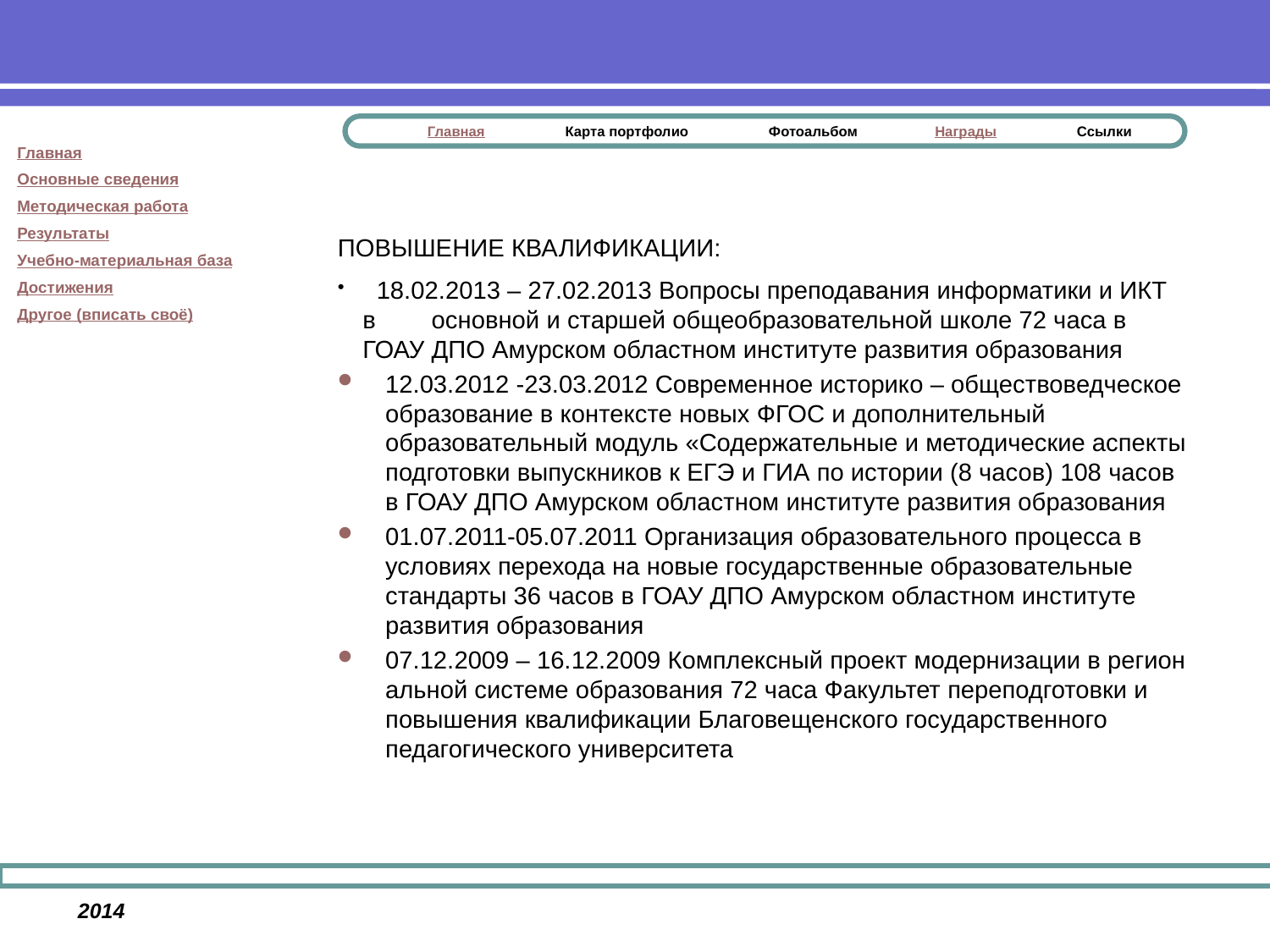

#
ПОВЫШЕНИЕ КВАЛИФИКАЦИИ:
  18.02.2013 – 27.02.2013 Вопросы преподавания информатики и ИКТ в        основной и старшей общеобразовательной школе 72 часа в ГОАУ ДПО Амурском областном институте развития образования
12.03.2012 -23.03.2012 Современное историко – обществоведческое образование в контексте новых ФГОС и дополнительный образовательный модуль «Содержательные и методические аспекты подготовки выпускников к ЕГЭ и ГИА по истории (8 часов) 108 часов в ГОАУ ДПО Амурском областном институте развития образования
01.07.2011-05.07.2011 Организация образовательного процесса в условиях перехода на новые государственные образовательные стандарты 36 часов в ГОАУ ДПО Амурском областном институте развития образования
07.12.2009 – 16.12.2009 Комплексный проект модернизации в регион альной системе образования 72 часа Факультет переподготовки и повышения квалификации Благовещенского государственного педагогического университета
2014